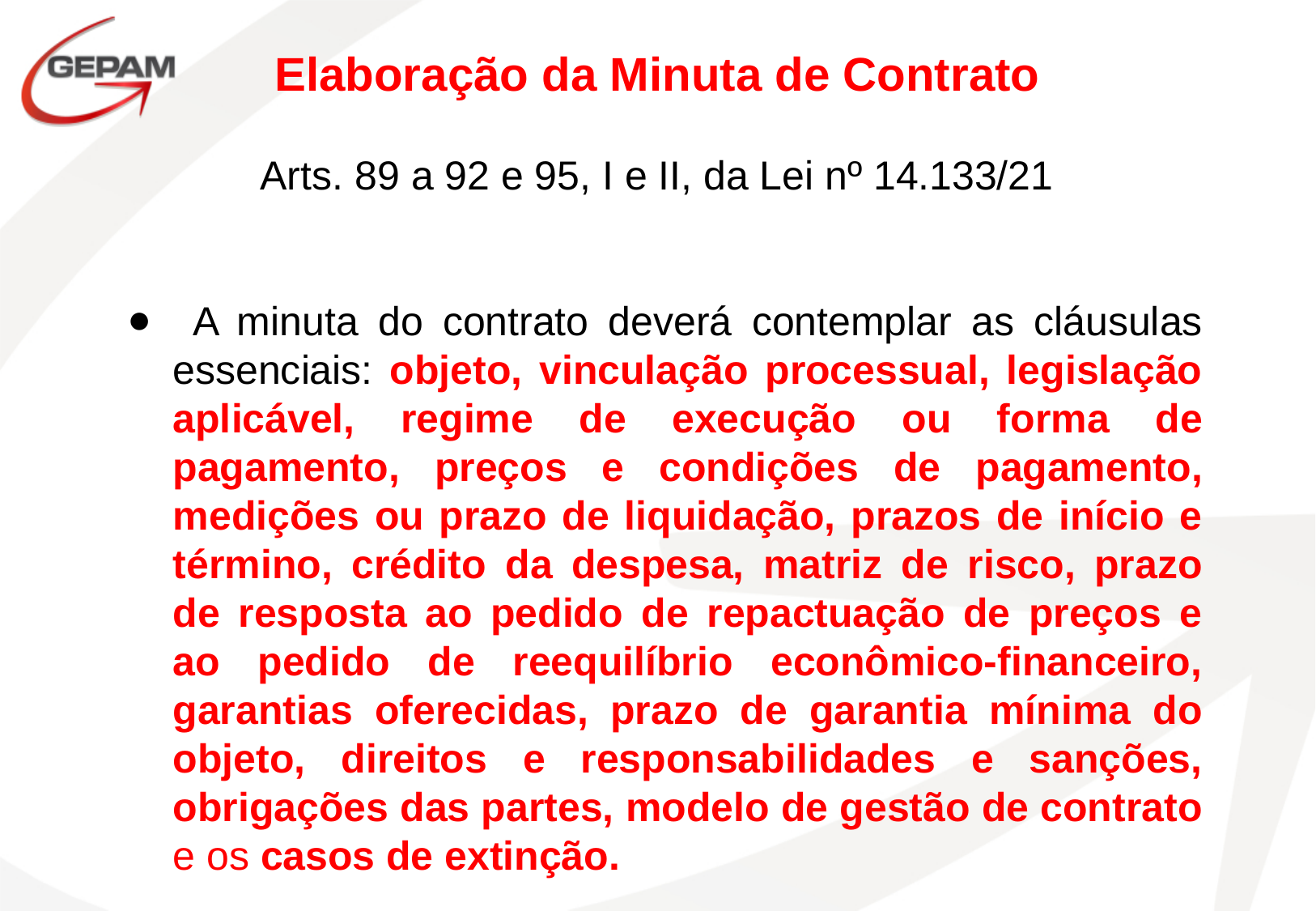

Elaboração da Minuta de Contrato

Arts. 89 a 92 e 95, I e II, da Lei nº 14.133/21

 A minuta do contrato deverá contemplar as cláusulas essenciais: objeto, vinculação processual, legislação aplicável, regime de execução ou forma de pagamento, preços e condições de pagamento, medições ou prazo de liquidação, prazos de início e término, crédito da despesa, matriz de risco, prazo de resposta ao pedido de repactuação de preços e ao pedido de reequilíbrio econômico-financeiro, garantias oferecidas, prazo de garantia mínima do objeto, direitos e responsabilidades e sanções, obrigações das partes, modelo de gestão de contrato e os casos de extinção.